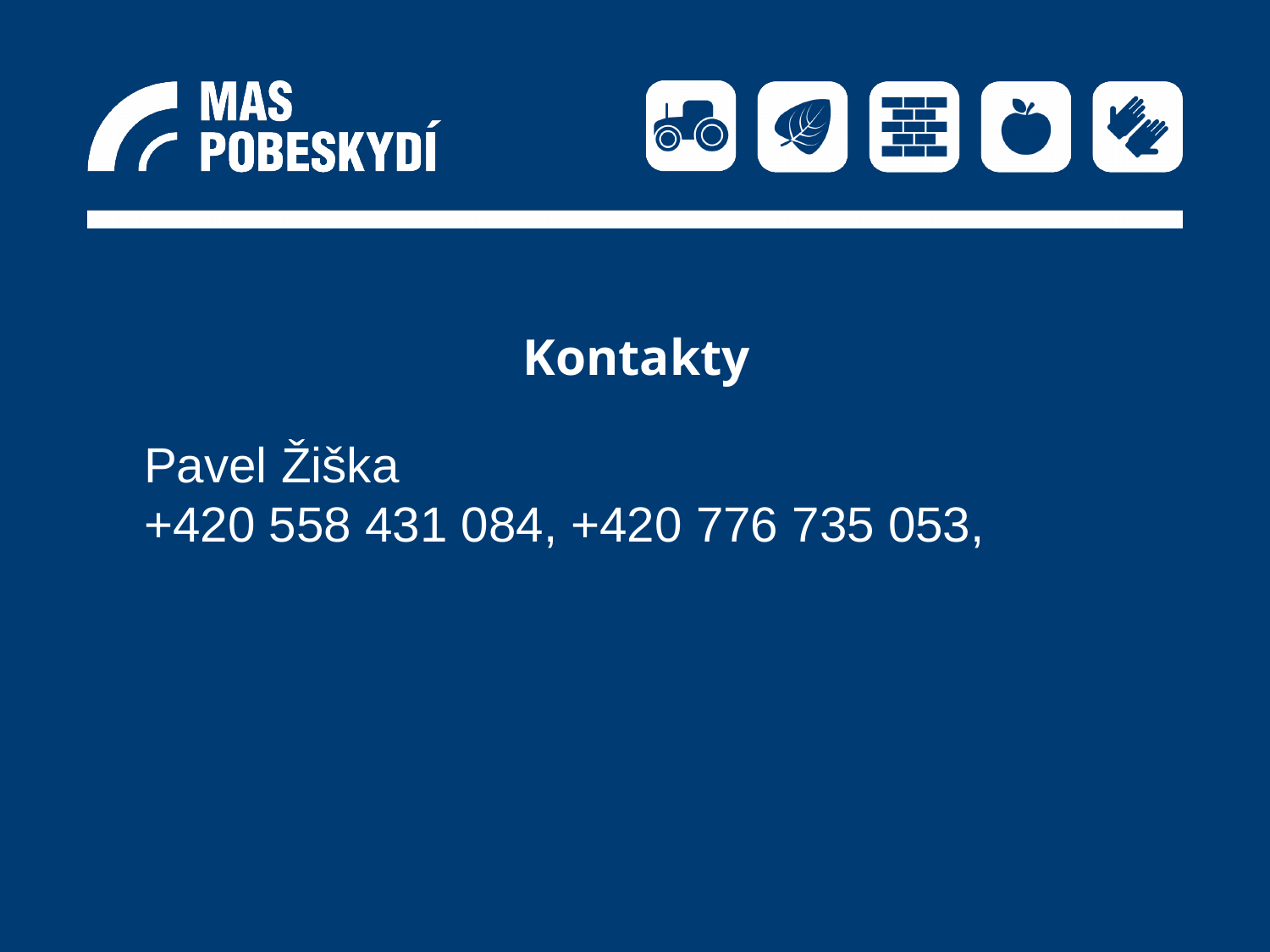

# Kontakty
Pavel Žiška
+420 558 431 084, +420 776 735 053,